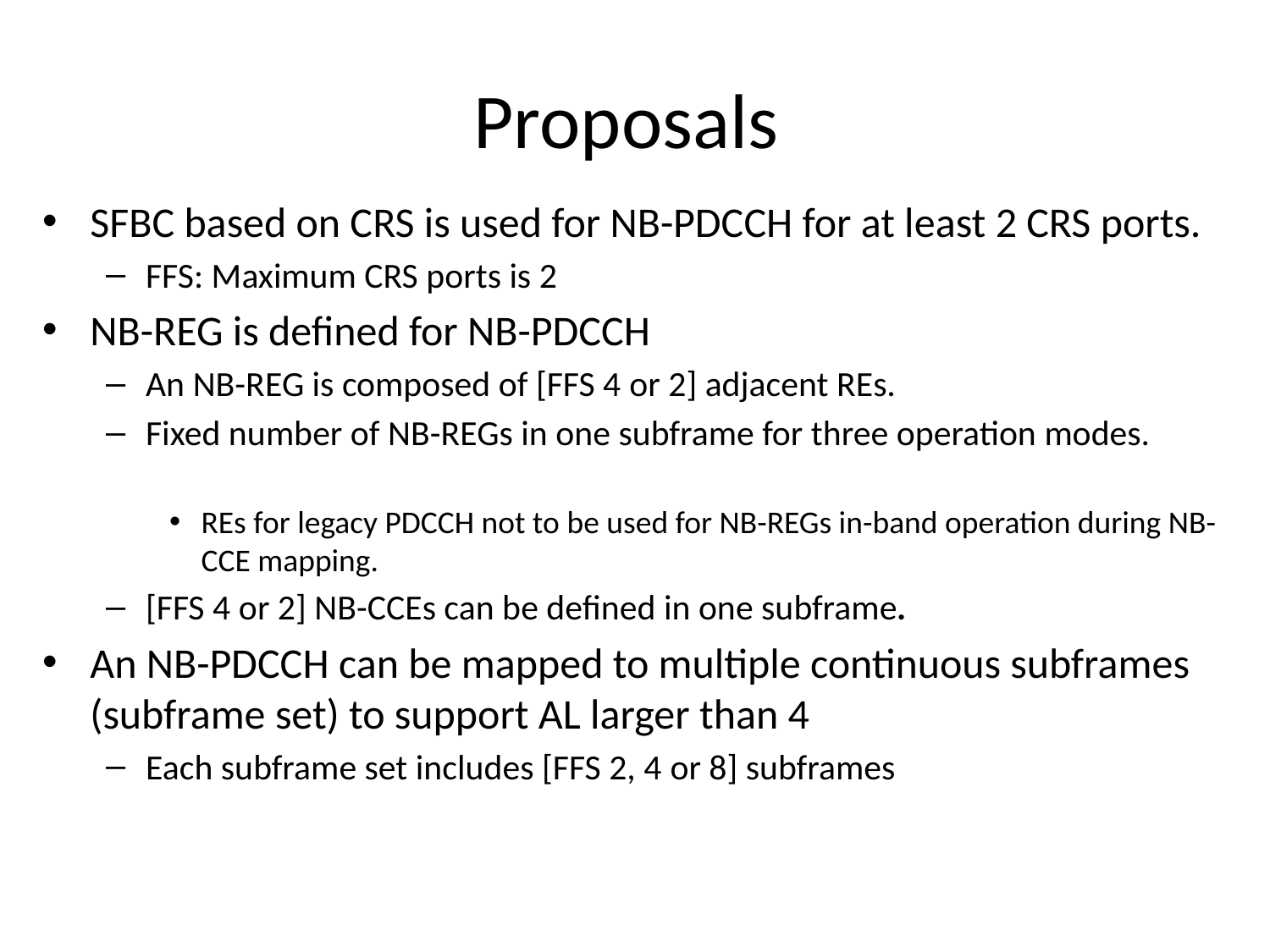

# Proposals
SFBC based on CRS is used for NB-PDCCH for at least 2 CRS ports.
FFS: Maximum CRS ports is 2
NB-REG is defined for NB-PDCCH
An NB-REG is composed of [FFS 4 or 2] adjacent REs.
Fixed number of NB-REGs in one subframe for three operation modes.
REs for legacy PDCCH not to be used for NB-REGs in-band operation during NB-CCE mapping.
[FFS 4 or 2] NB-CCEs can be defined in one subframe.
An NB-PDCCH can be mapped to multiple continuous subframes (subframe set) to support AL larger than 4
Each subframe set includes [FFS 2, 4 or 8] subframes